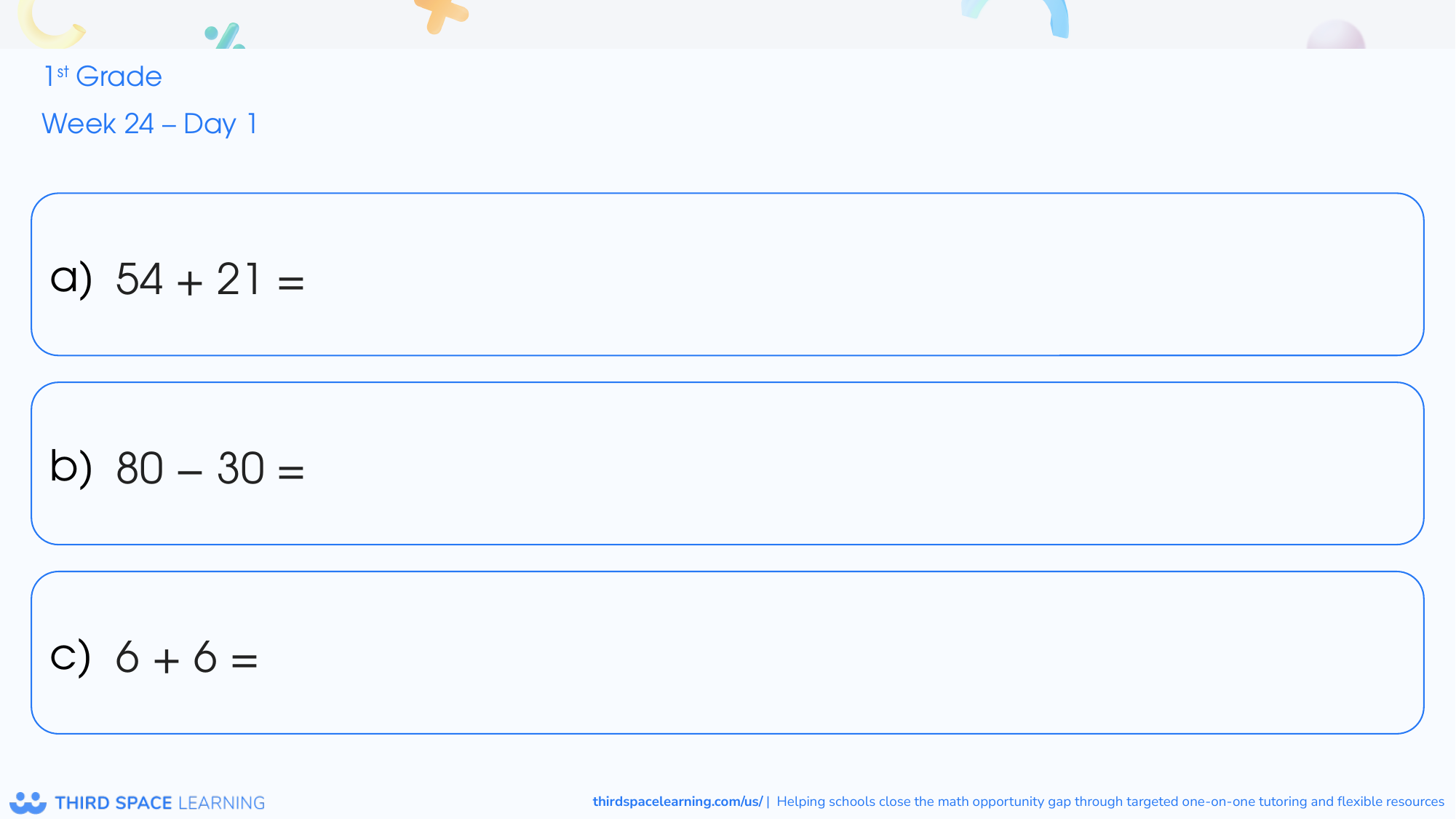

1st Grade
Week 24 – Day 1
54 + 21 =
80 − 30 =
6 + 6 =